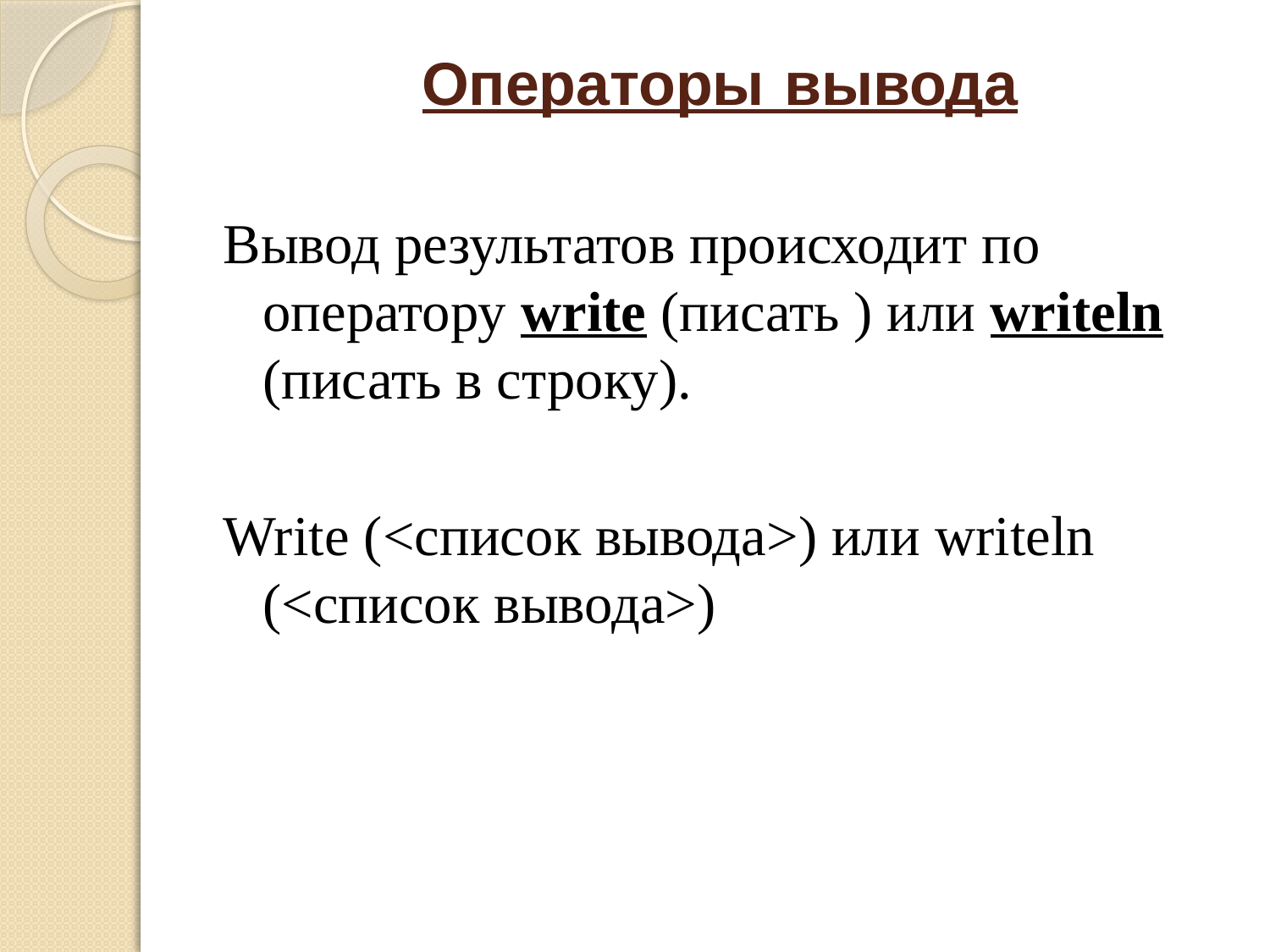

# Операторы вывода
Вывод результатов происходит по оператору write (писать ) или writeln (писать в строку).

Write (<список вывода>) или writeln (<список вывода>)